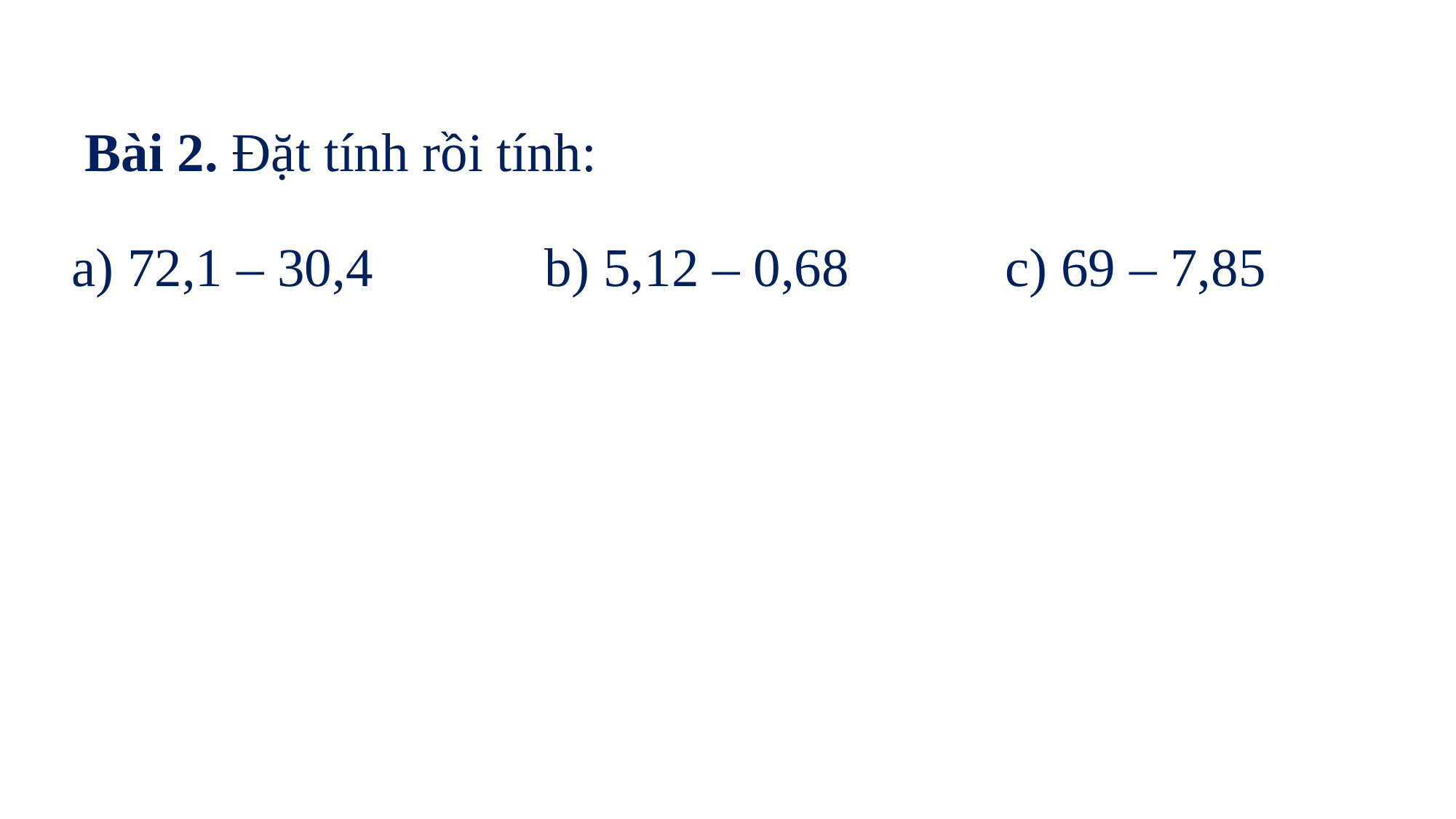

Bài 2. Đặt tính rồi tính:
a) 72,1 – 30,4
b) 5,12 – 0,68
c) 69 – 7,85